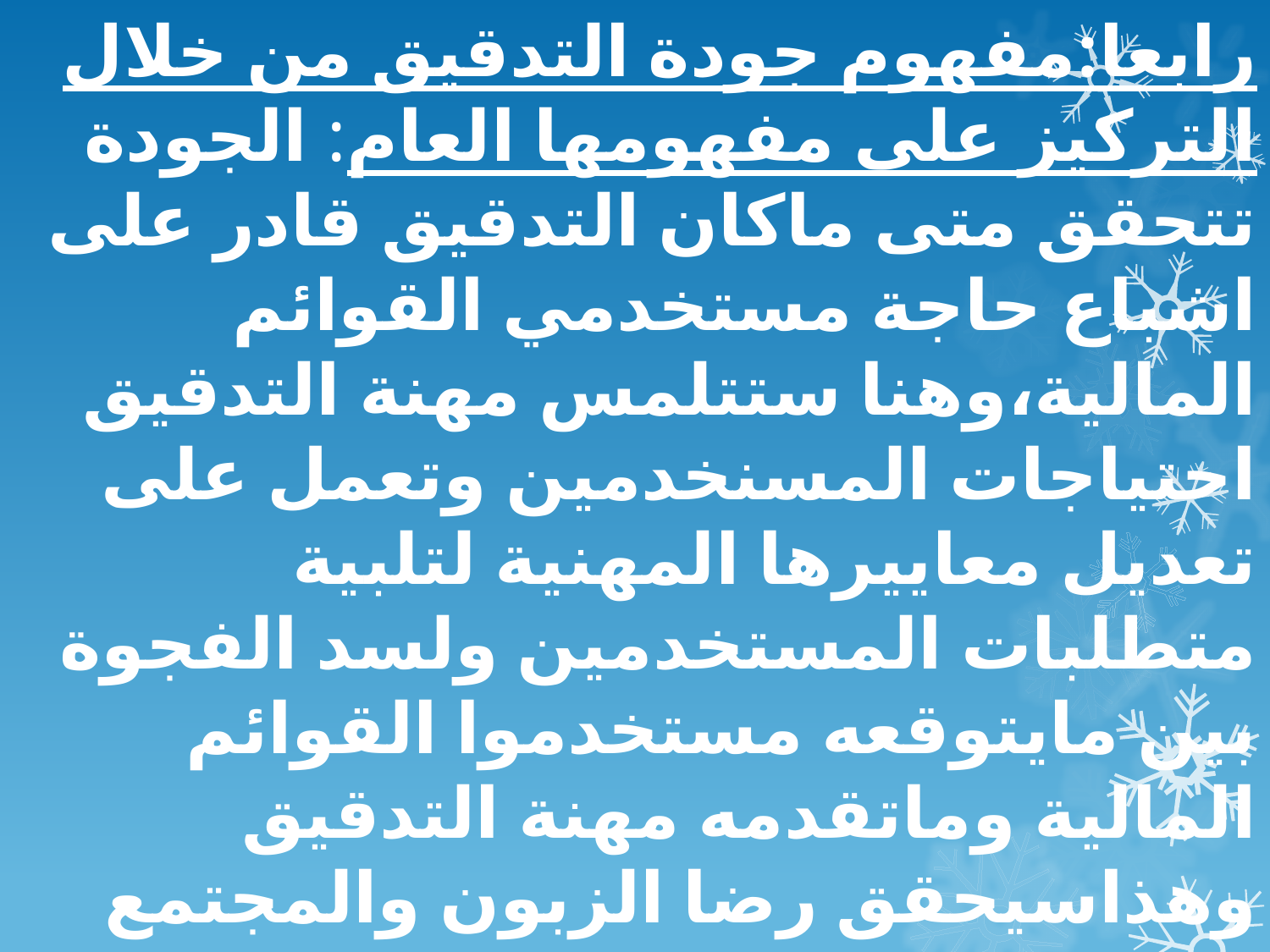

رابعا:مفهوم جودة التدقيق من خلال التركيز على مفهومها العام: الجودة تتحقق متى ماكان التدقيق قادر على اشباع حاجة مستخدمي القوائم المالية،وهنا ستتلمس مهنة التدقيق احتياجات المسنخدمين وتعمل على تعديل معاييرها المهنية لتلبية متطلبات المستخدمين ولسد الفجوة بين مايتوقعه مستخدموا القوائم المالية وماتقدمه مهنة التدقيق وهذاسيحقق رضا الزبون والمجتمع عن المهنة.